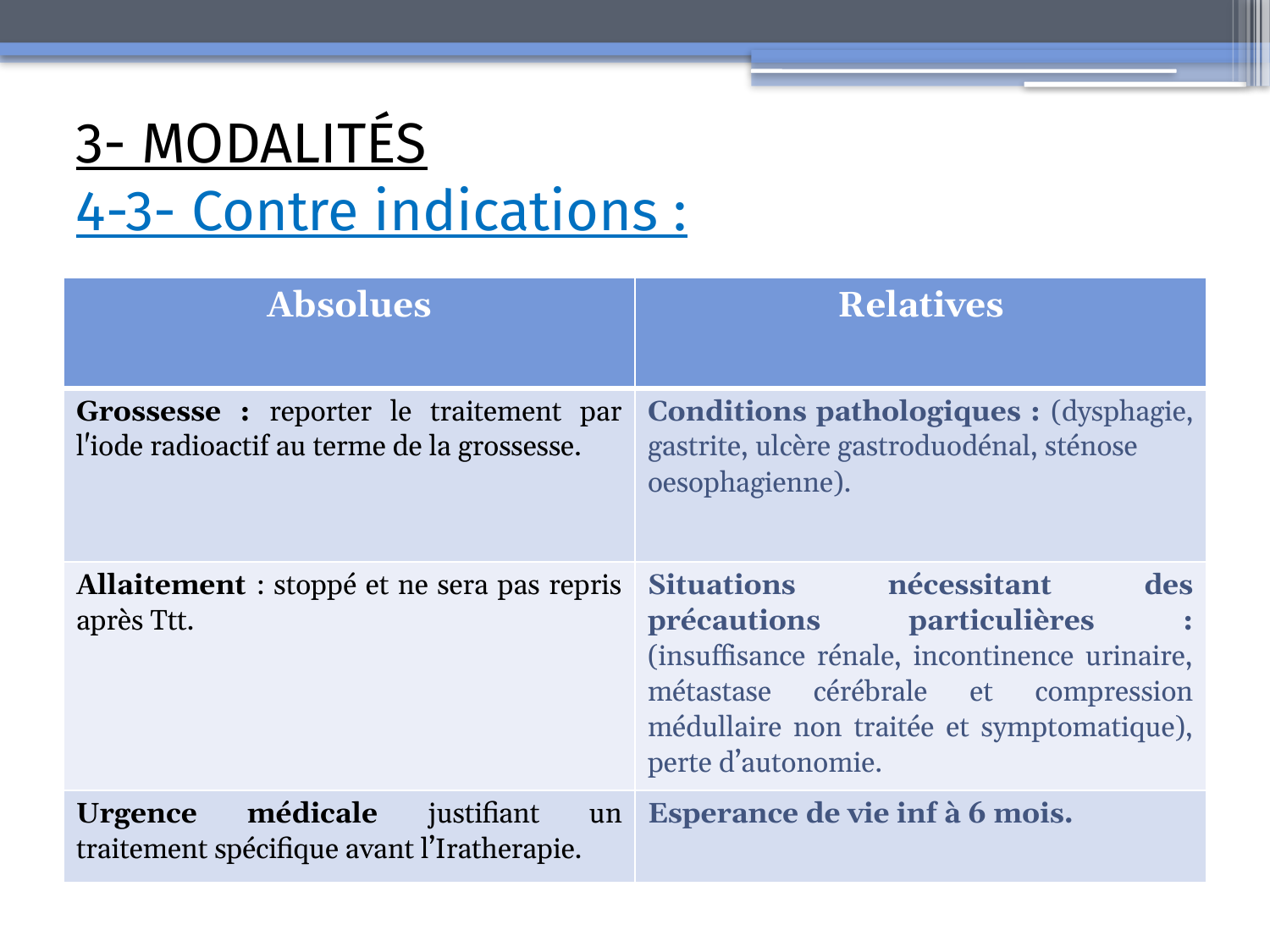

# 3- MODALITÉS 4-3- Contre indications :
| Absolues | Relatives |
| --- | --- |
| Grossesse : reporter le traitement par l'iode radioactif au terme de la grossesse. | Conditions pathologiques : (dysphagie, gastrite, ulcère gastroduodénal, sténose oesophagienne). |
| Allaitement : stoppé et ne sera pas repris après Ttt. | Situations nécessitant des précautions particulières : (insuffisance rénale, incontinence urinaire, métastase cérébrale et compression médullaire non traitée et symptomatique), perte d’autonomie. |
| Urgence médicale justifiant un traitement spécifique avant l’Iratherapie. | Esperance de vie inf à 6 mois. |